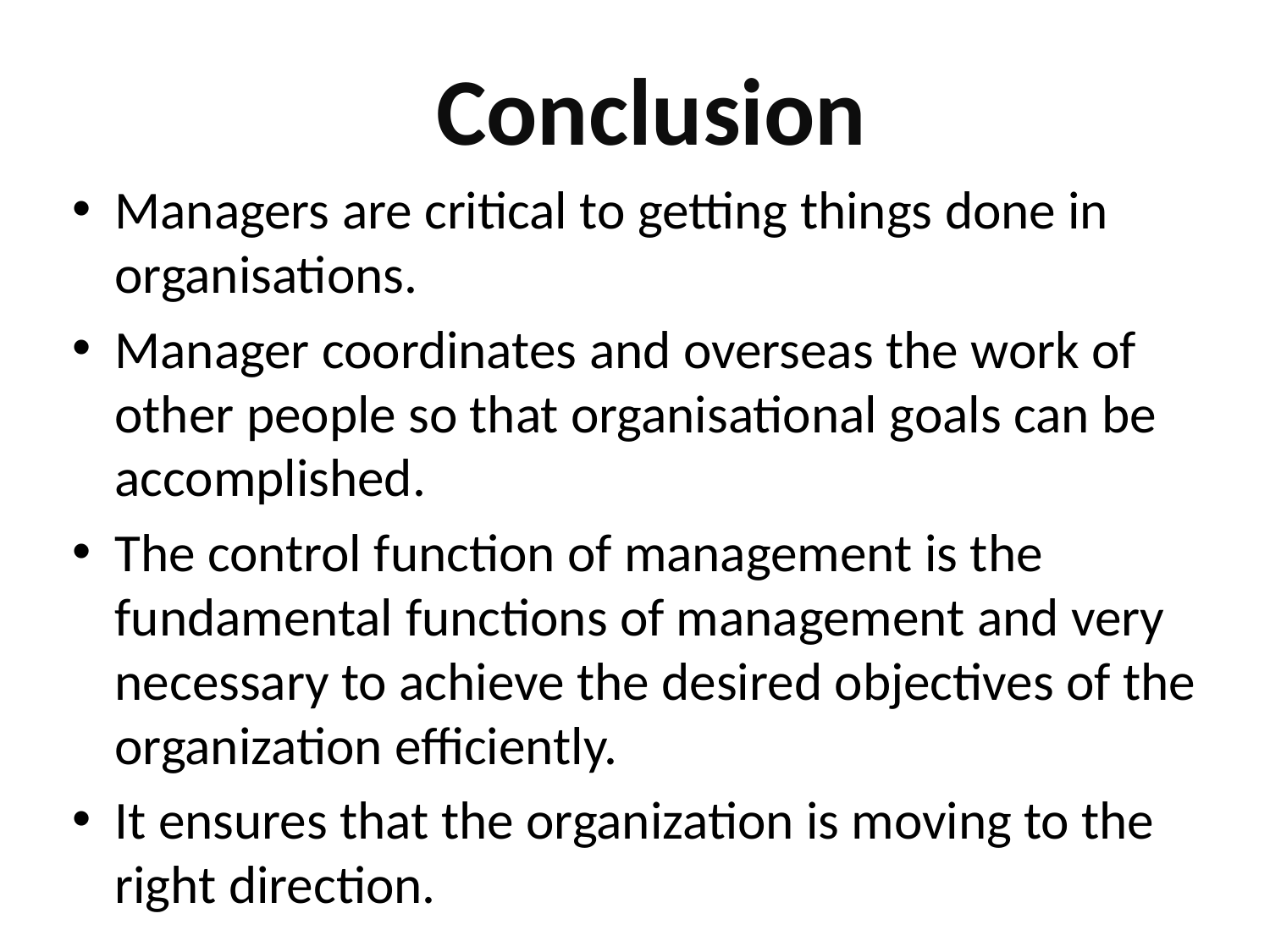

# Conclusion
Managers are critical to getting things done in organisations.
Manager coordinates and overseas the work of other people so that organisational goals can be accomplished.
The control function of management is the fundamental functions of management and very necessary to achieve the desired objectives of the organization efficiently.
It ensures that the organization is moving to the right direction.